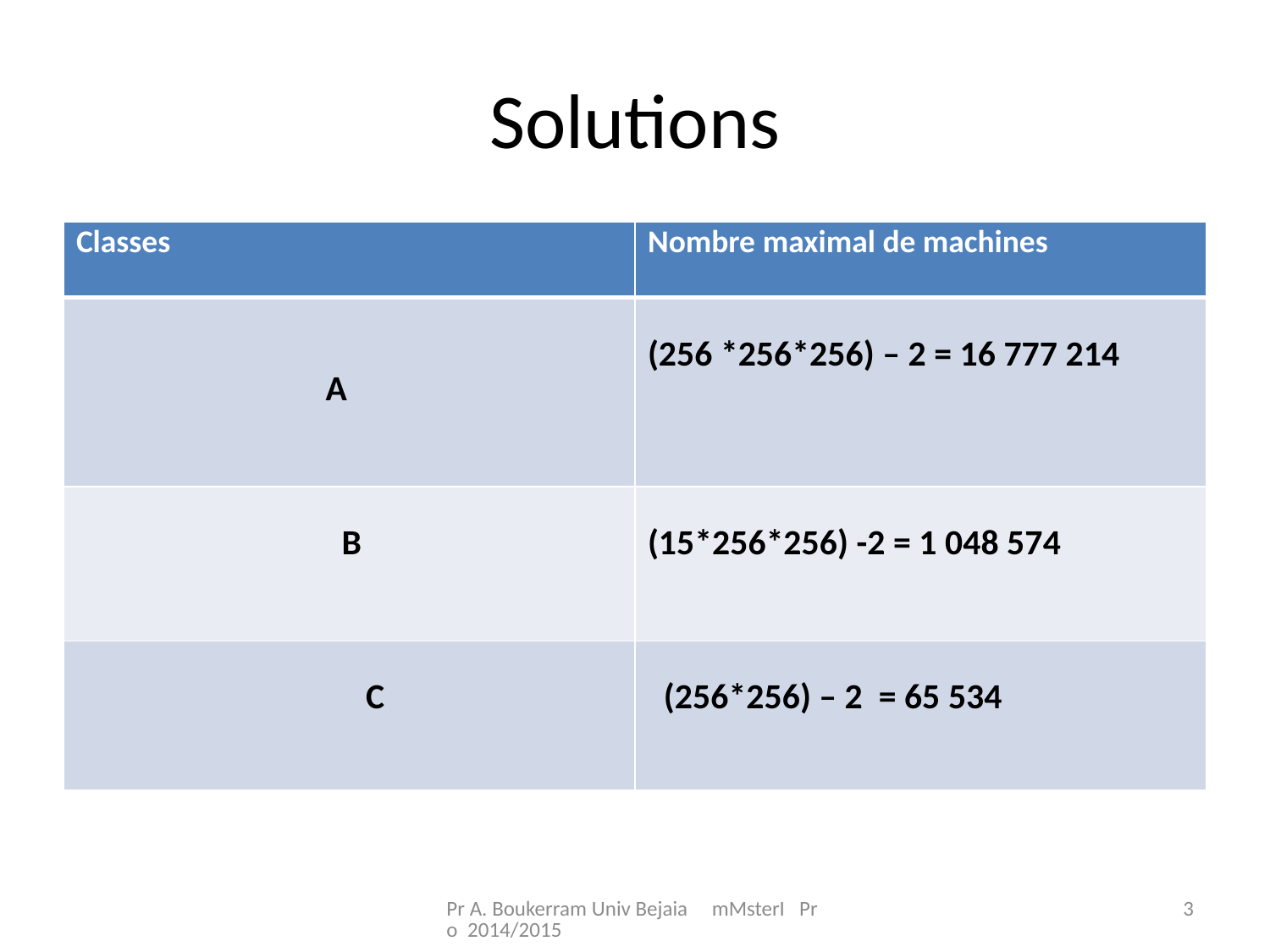

# Solutions
| Classes | Nombre maximal de machines |
| --- | --- |
| A | (256 \*256\*256) – 2 = 16 777 214 |
| B | (15\*256\*256) -2 = 1 048 574 |
| C | (256\*256) – 2 = 65 534 |
Pr A. Boukerram Univ Bejaia     mMsterI   Pro  2014/2015
3